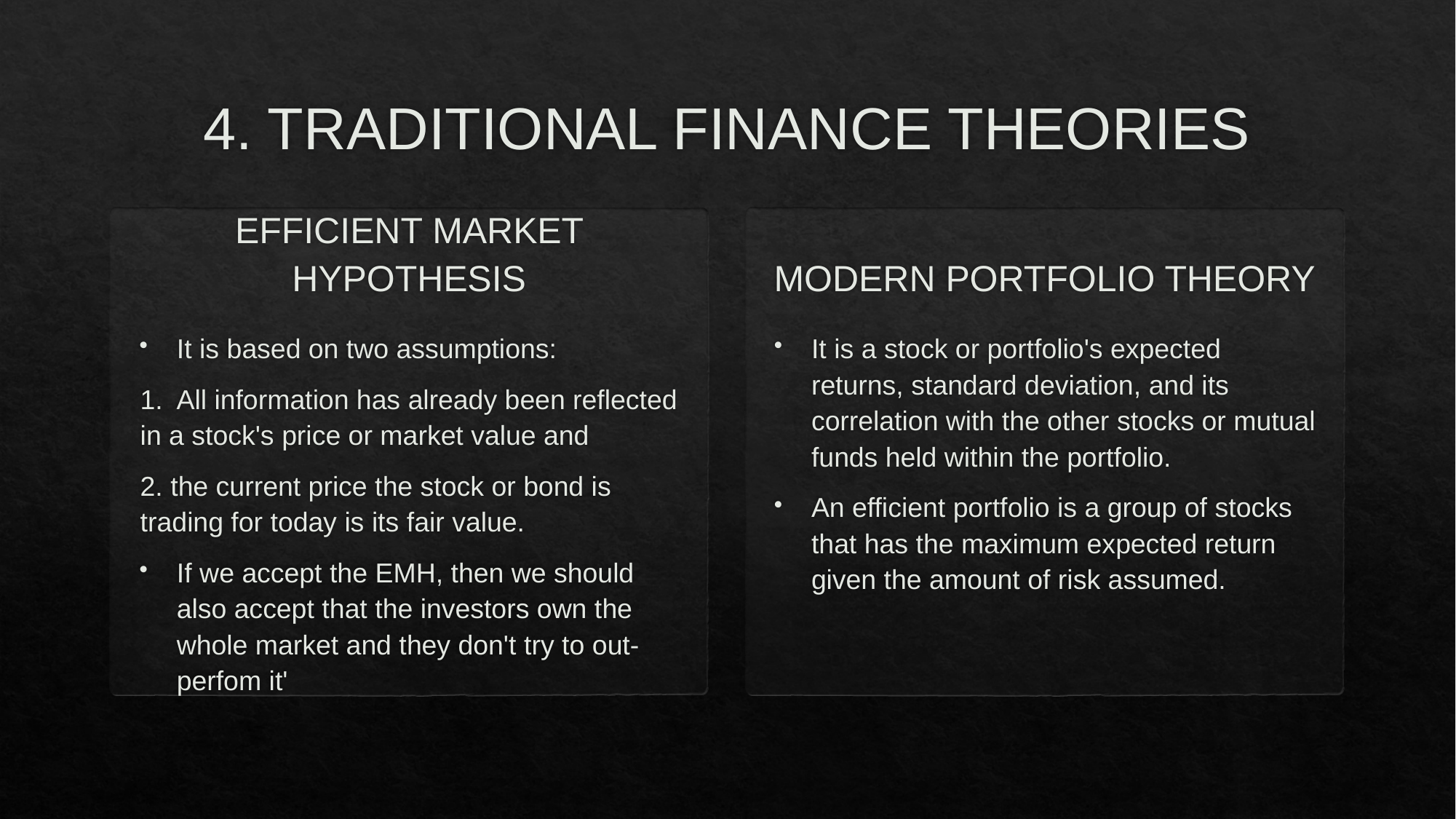

# 4. TRADITIONAL FINANCE THEORIES
MODERN PORTFOLIO THEORY
EFFICIENT MARKET HYPOTHESIS
It is based on two assumptions:
1.  All information has already been reflected in a stock's price or market value and
2. the current price the stock or bond is trading for today is its fair value.
If we accept the EMH, then we should also accept that the investors own the whole market and they don't try to out-perfom it'
It is a stock or portfolio's expected returns, standard deviation, and its correlation with the other stocks or mutual funds held within the portfolio.
An efficient portfolio is a group of stocks that has the maximum expected return given the amount of risk assumed.